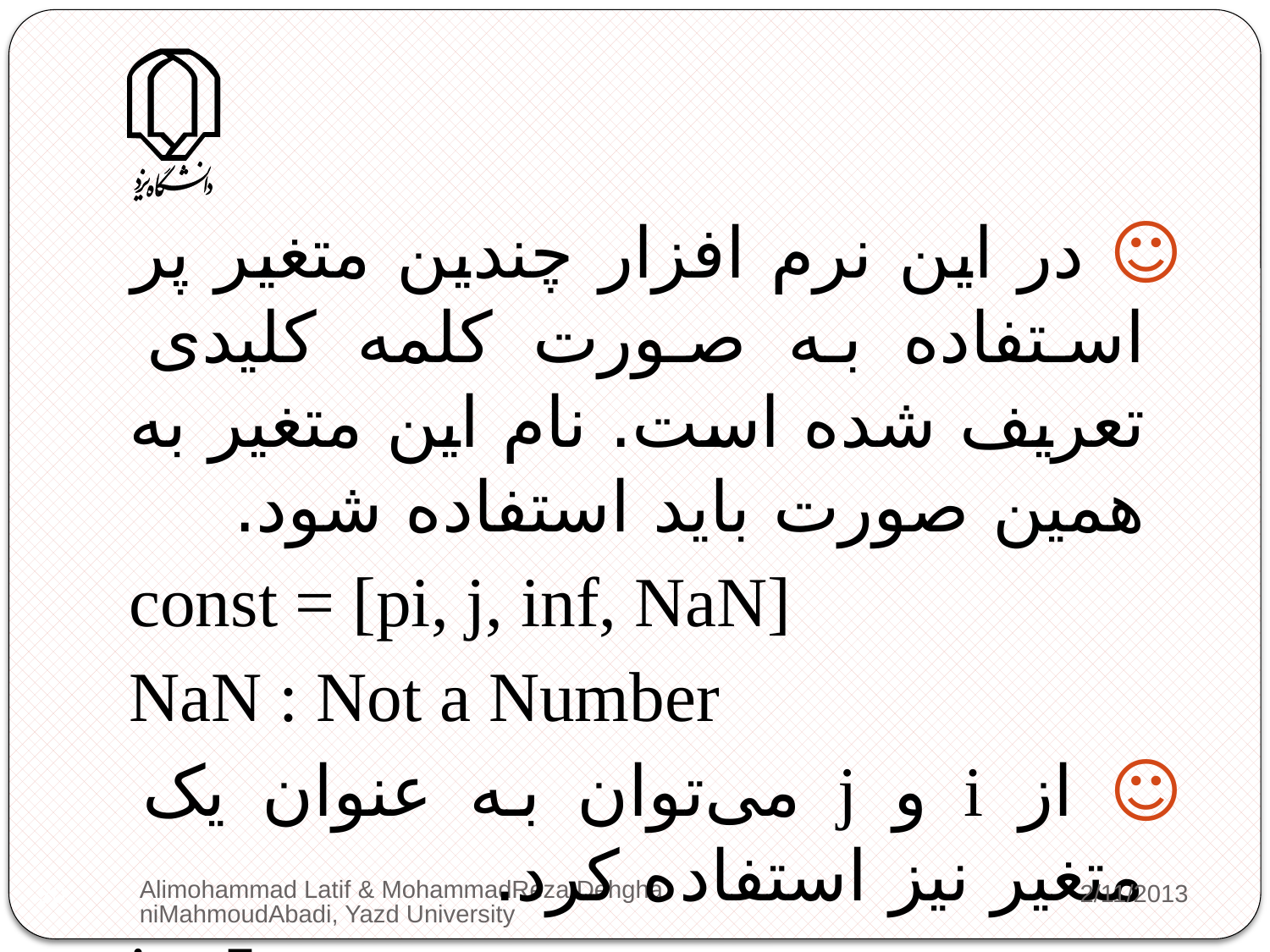

☺ در این نرم افزار چندین متغیر پر استفاده به صورت کلمه کلیدی تعریف شده است. نام این متغیر به همین صورت باید استفاده شود.
const = [pi, j, inf, NaN]
NaN : Not a Number
☺ از i و j می‌توان به عنوان یک متغیر نیز استفاده کرد.
i = 5

Alimohammad Latif & MohammadReza DehghaniMahmoudAbadi, Yazd University
2/11/2013
30